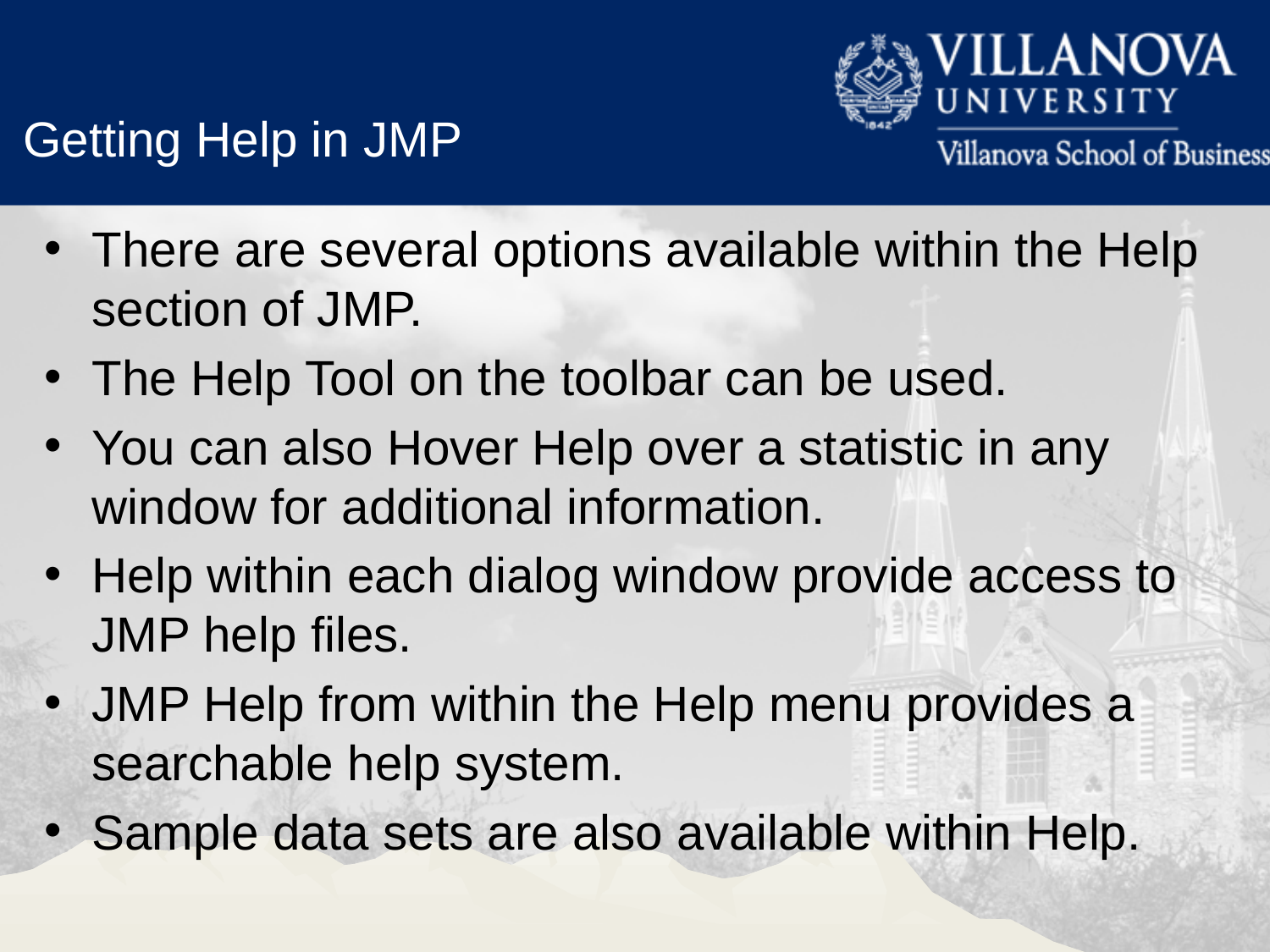

Getting Help in JMP
There are several options available within the Help section of JMP.
The Help Tool on the toolbar can be used.
You can also Hover Help over a statistic in any window for additional information.
Help within each dialog window provide access to JMP help files.
JMP Help from within the Help menu provides a searchable help system.
Sample data sets are also available within Help.